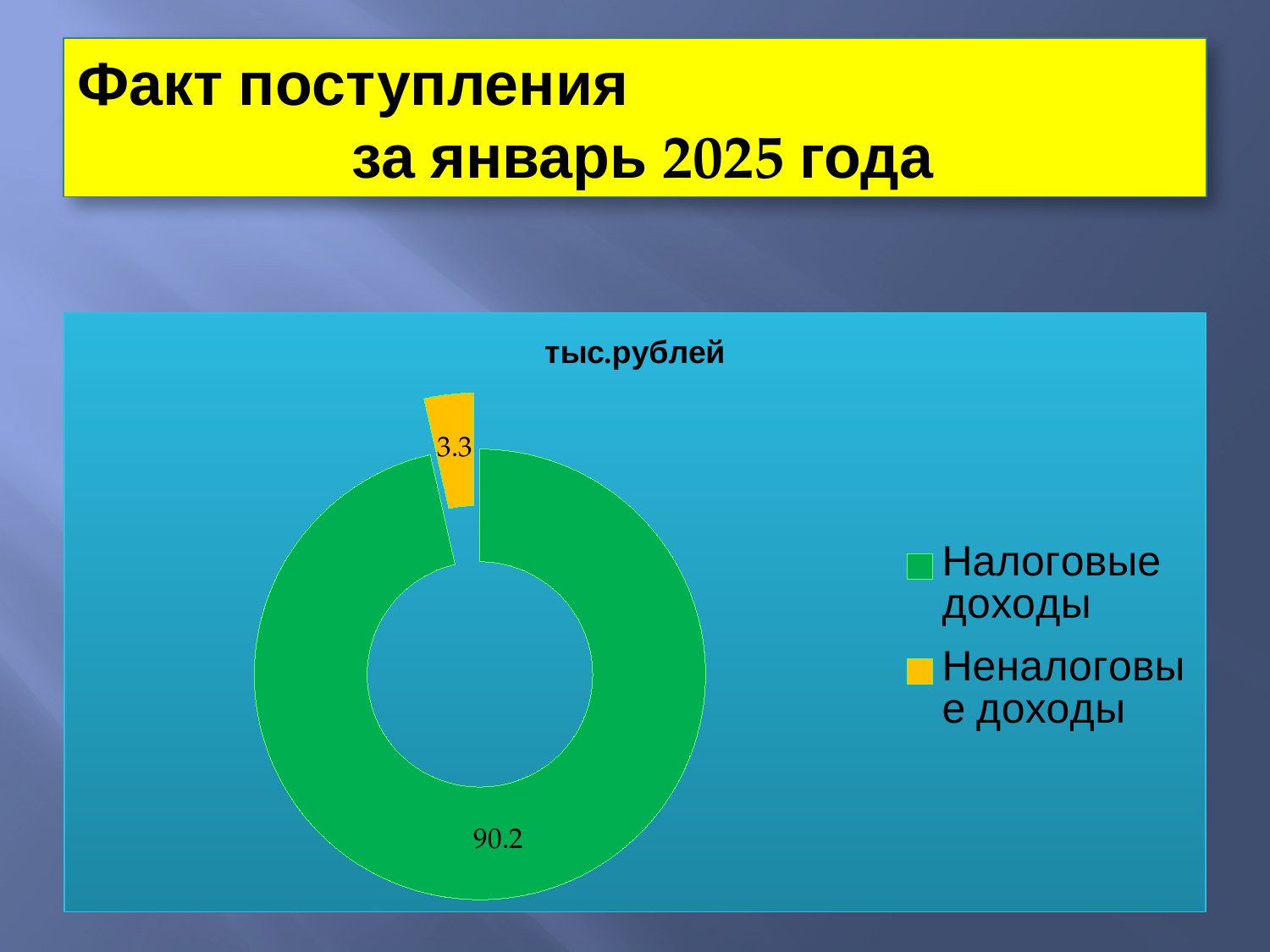

# Факт поступления                                       за январь 2025 года

### Chart: тыс.рублей

| Category | тыс.рублей |
|---|---|
| Налоговые доходы | 90.2 |
| Неналоговые доходы | 3.3 |